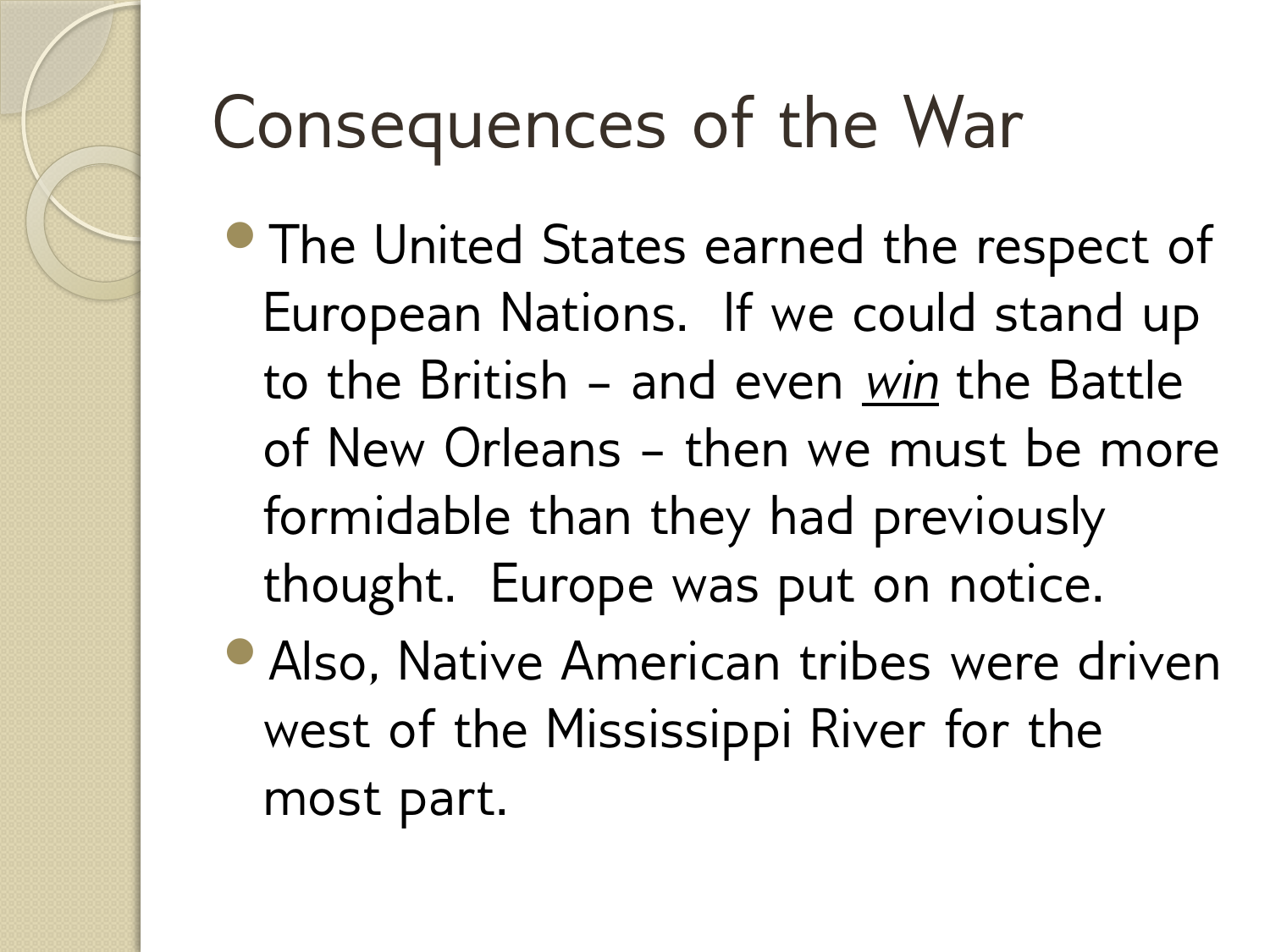

# Consequences of the War
The United States earned the respect of European Nations.  If we could stand up to the British – and even win the Battle of New Orleans – then we must be more formidable than they had previously thought.  Europe was put on notice.
Also, Native American tribes were driven west of the Mississippi River for the most part.